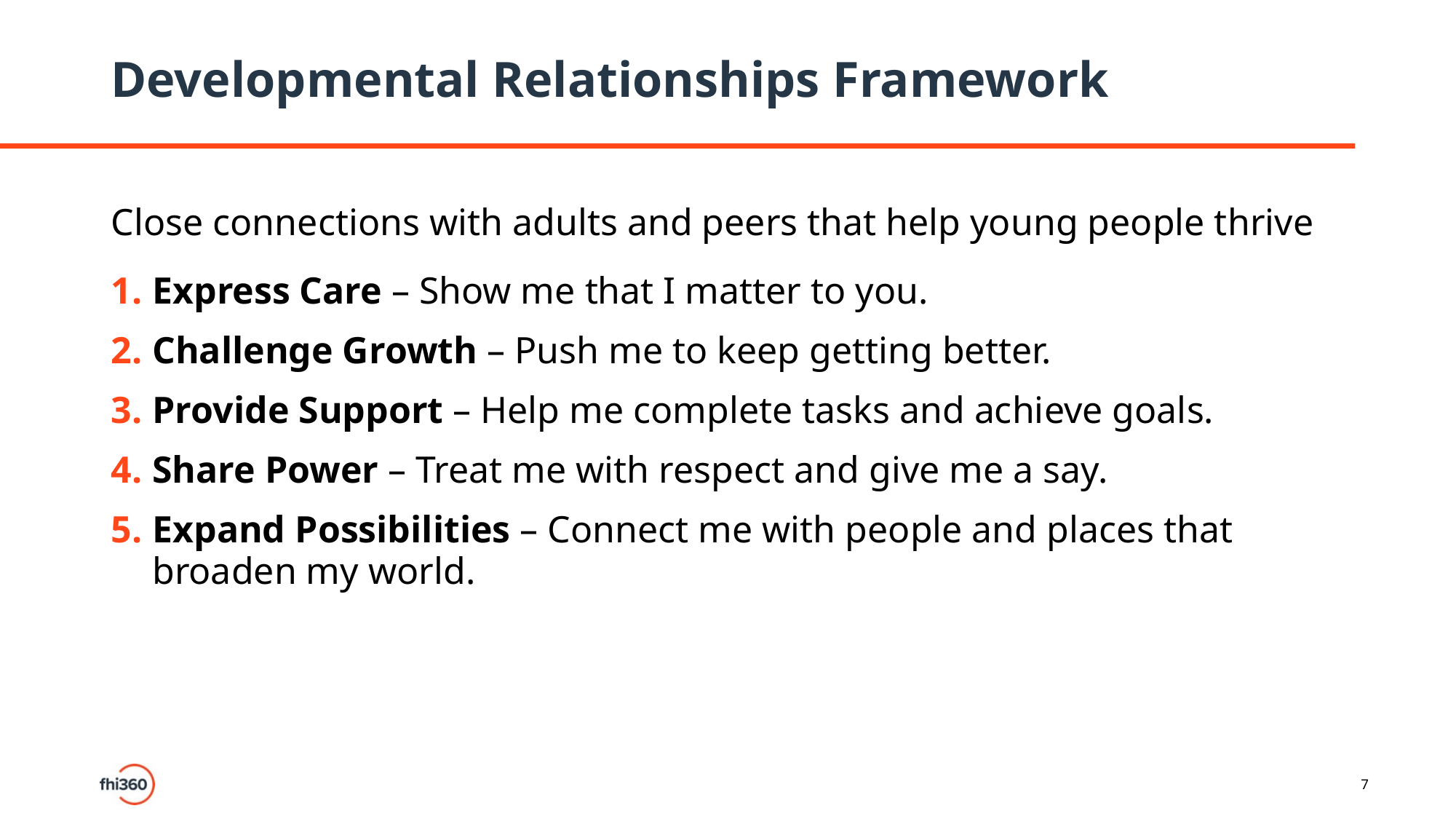

# Developmental Relationships Framework
Close connections with adults and peers that help young people thrive
Express Care – Show me that I matter to you.
Challenge Growth – Push me to keep getting better.
Provide Support – Help me complete tasks and achieve goals.
Share Power – Treat me with respect and give me a say.
Expand Possibilities – Connect me with people and places that broaden my world.